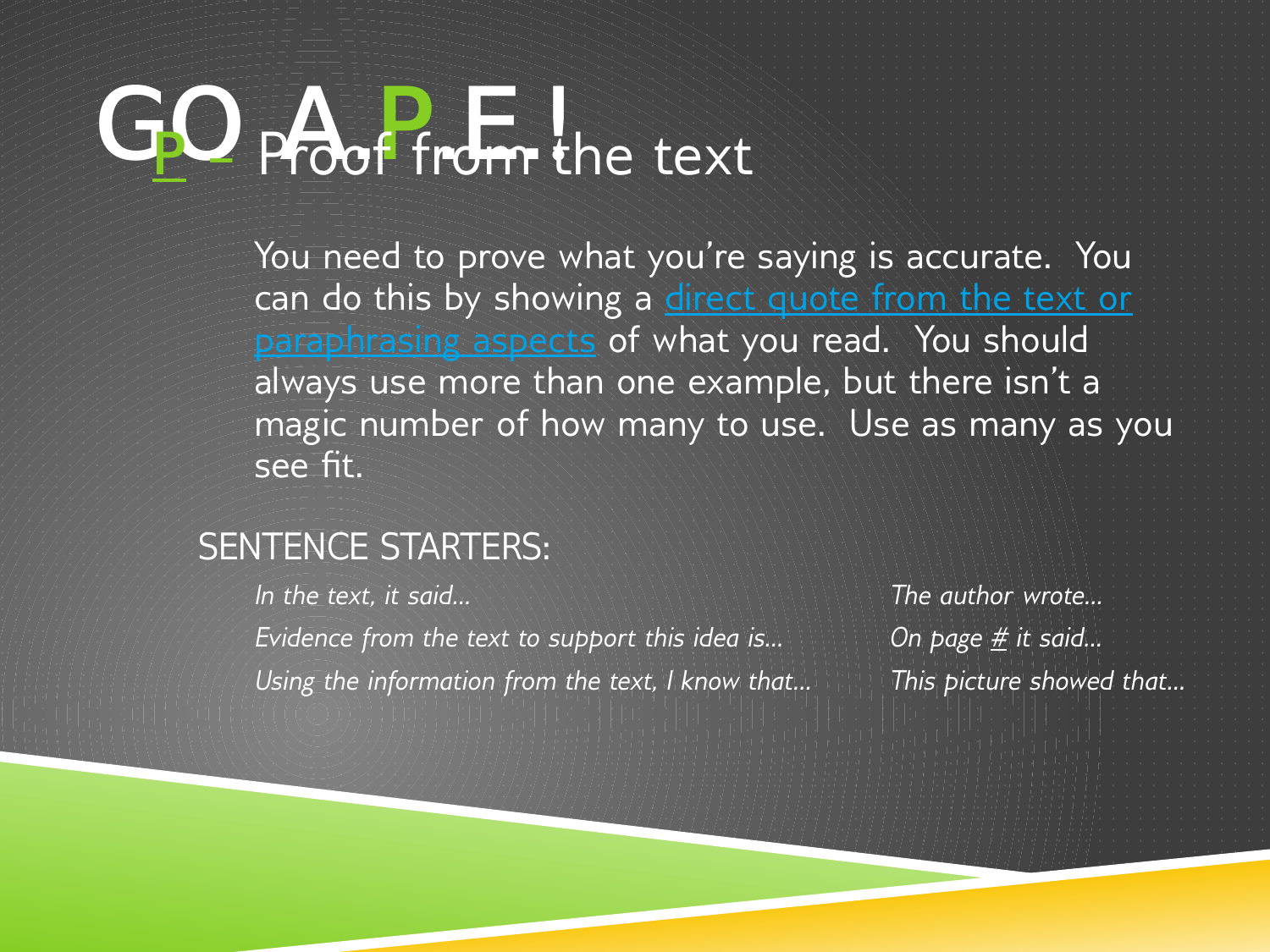

P – Proof from the text

You need to prove what you’re saying is accurate.  You can do this by showing a direct quote from the text or paraphrasing aspects of what you read.  You should always use more than one example, but there isn’t a magic number of how many to use.  Use as many as you see fit.

SENTENCE STARTERS:
In the text, it said…				The author wrote…
Evidence from the text to support this idea is…	On page # it said…
Using the information from the text, I know that…	This picture showed that…

# GO A.P.E.!